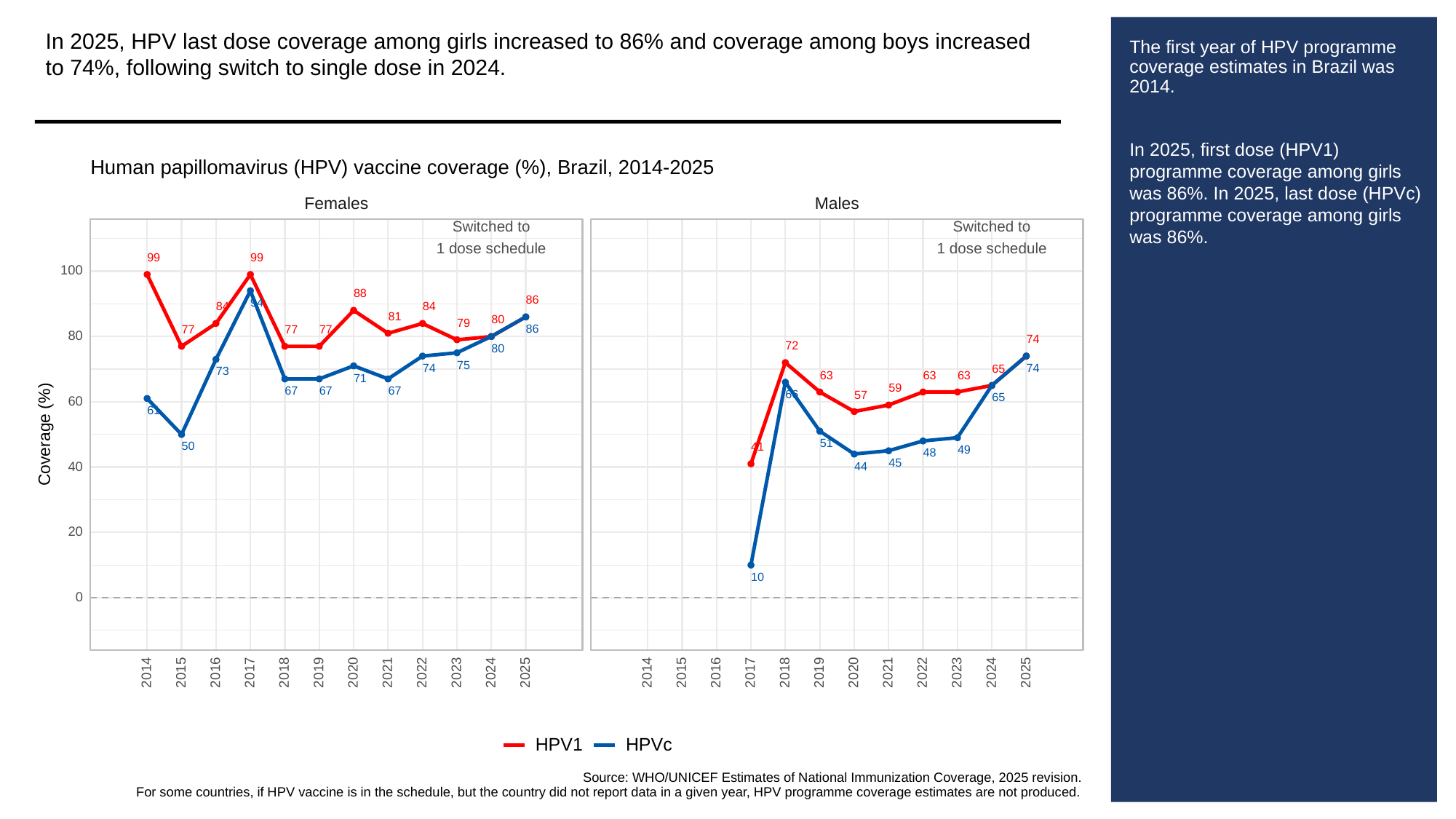

In 2025, HPV last dose coverage among girls increased to 86% and coverage among boys increased to 74%, following switch to single dose in 2024.
# The first year of HPV programme coverage estimates in Brazil was 2014.

In 2025, first dose (HPV1) programme coverage among girls was 86%. In 2025, last dose (HPVc) programme coverage among girls was 86%.

Human papillomavirus (HPV) vaccine coverage (%), Brazil, 2014-2025
Females
Males

Switched to
Switched to

1 dose schedule
1 dose schedule
99
99
100

88

86
94
84
84

81

80
79

86
77
77
77

80

74

72

80

75

74
74
65
73

63
63
63
71

59
67
67
67

66
57
65

60

61

Coverage (%)

51
50
41
49

48

45

40
44

20

10
0

2023
2023
2014
2015
2016
2017
2018
2019
2020
2021
2022
2024
2025
2014
2015
2016
2017
2018
2019
2020
2021
2022
2024
2025
HPVc
HPV1

Source: WHO/UNICEF Estimates of National Immunization Coverage, 2025 revision.
For some countries, if HPV vaccine is in the schedule, but the country did not report data in a given year, HPV programme coverage estimates are not produced.